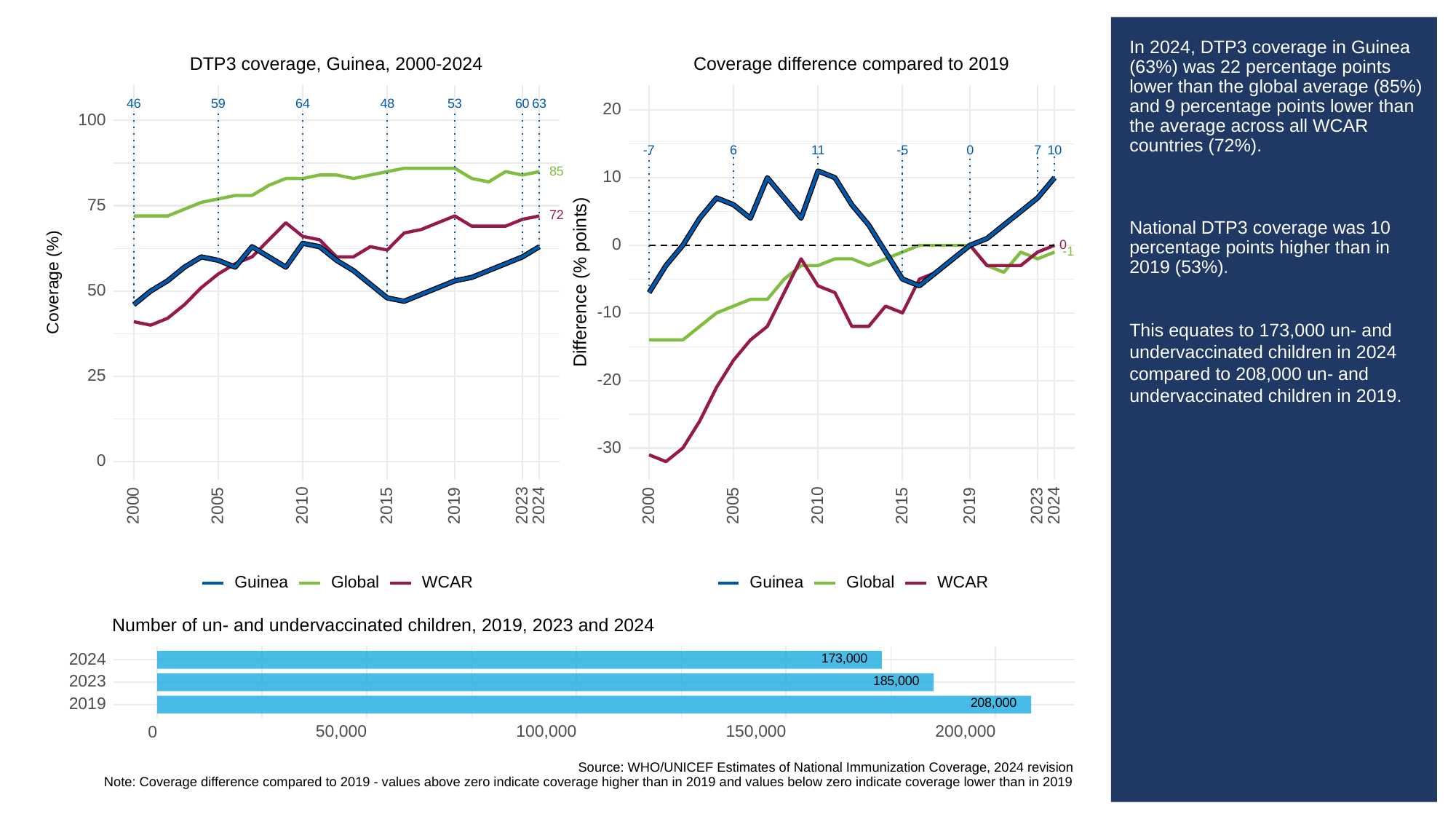

# In 2024, DTP3 coverage in Guinea (63%) was 22 percentage points lower than the global average (85%) and 9 percentage points lower than the average across all WCAR countries (72%).

National DTP3 coverage was 10 percentage points higher than in 2019 (53%).

This equates to 173,000 un- and undervaccinated children in 2024 compared to 208,000 un- and undervaccinated children in 2019.

DTP3 coverage, Guinea, 2000-2024
Coverage difference compared to 2019

53
63
46
59
64
48
60
20

100

6
0
10
11
-5
-7
7

85

10

75

72

0
0

-1

Difference (% points)
Coverage (%)

50

-10

25
-20

-30

0

2023
2023
2000
2005
2010
2015
2019
2024
2000
2005
2010
2015
2019
2024
Guinea
Global
WCAR
Guinea
Global
WCAR

Number of un- and undervaccinated children, 2019, 2023 and 2024

173,000
2024

185,000
2023

208,000
2019

50,000
100,000
150,000
200,000
0
Source: WHO/UNICEF Estimates of National Immunization Coverage, 2024 revision
Note: Coverage difference compared to 2019 - values above zero indicate coverage higher than in 2019 and values below zero indicate coverage lower than in 2019